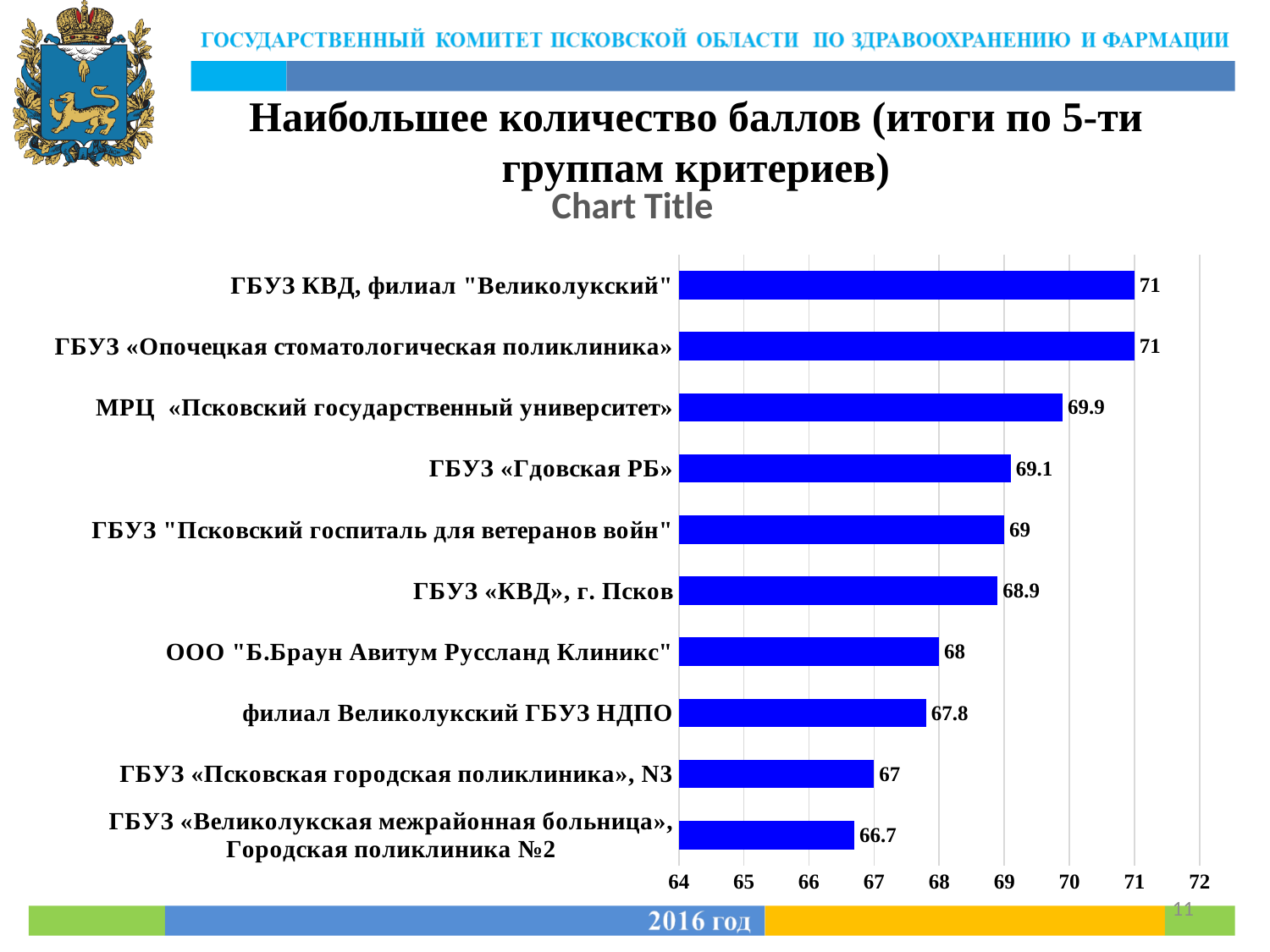

Наибольшее количество баллов (итоги по 5-ти группам критериев)

### Chart:

| Category |  |
|---|---|
| ГБУЗ «Великолукская межрайонная больница», Городская поликлиника №2 | 66.7 |
| ГБУЗ «Псковская городская поликлиника», N3 | 67.0 |
| филиал Великолукский ГБУЗ НДПО | 67.8 |
| ООО "Б.Браун Авитум Руссланд Клиникс" | 68.0 |
| ГБУЗ «КВД», г. Псков | 68.9 |
| ГБУЗ "Псковский госпиталь для ветеранов войн" | 69.0 |
| ГБУЗ «Гдовская РБ» | 69.1 |
| МРЦ  «Псковский государственный университет» | 69.9 |
| ГБУЗ «Опочецкая стоматологическая поликлиника» | 71.0 |
| ГБУЗ КВД, филиал "Великолукский" | 71.0 |
11